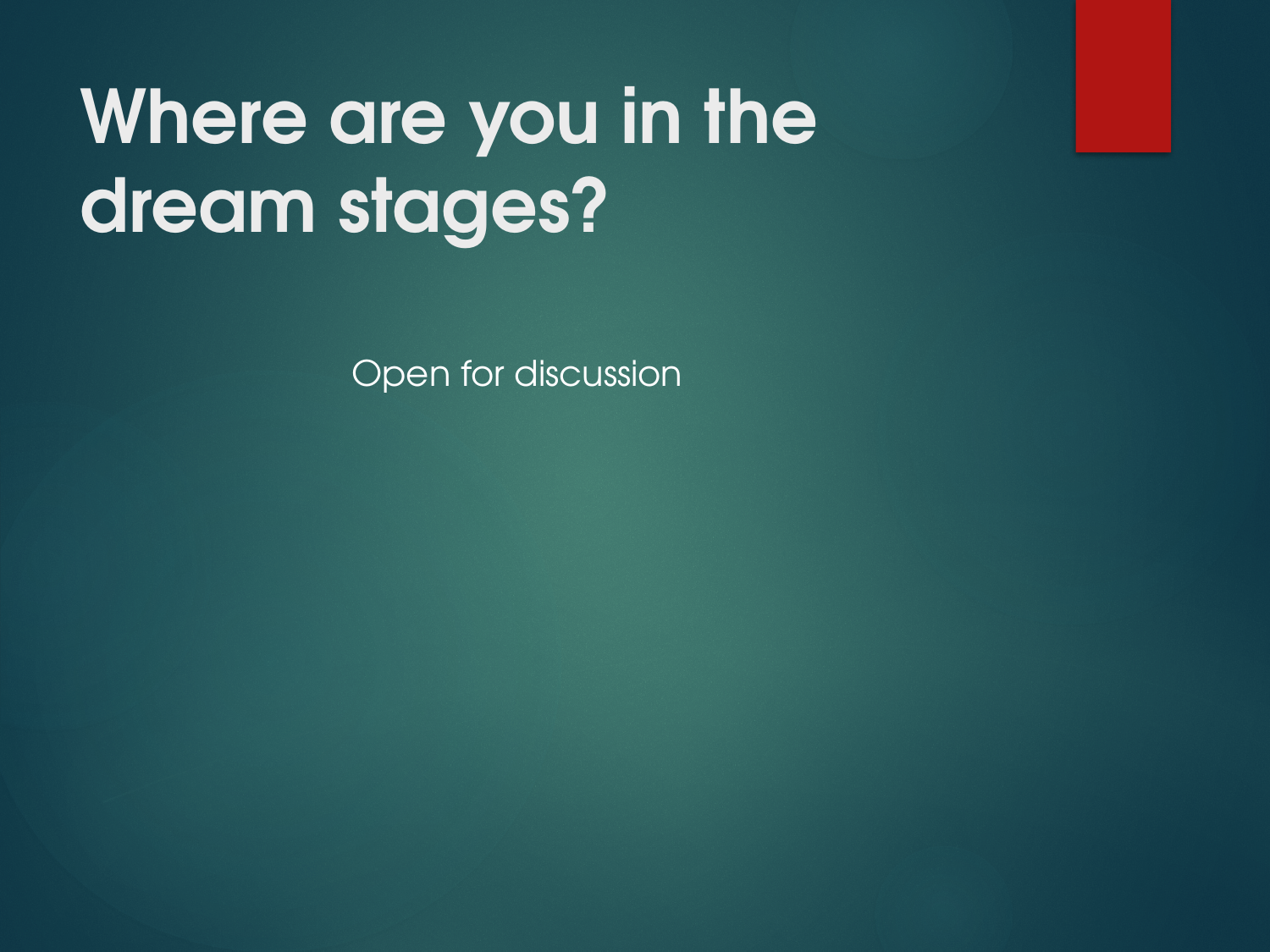

# Where are you in the dream stages?

                       Open for discussion